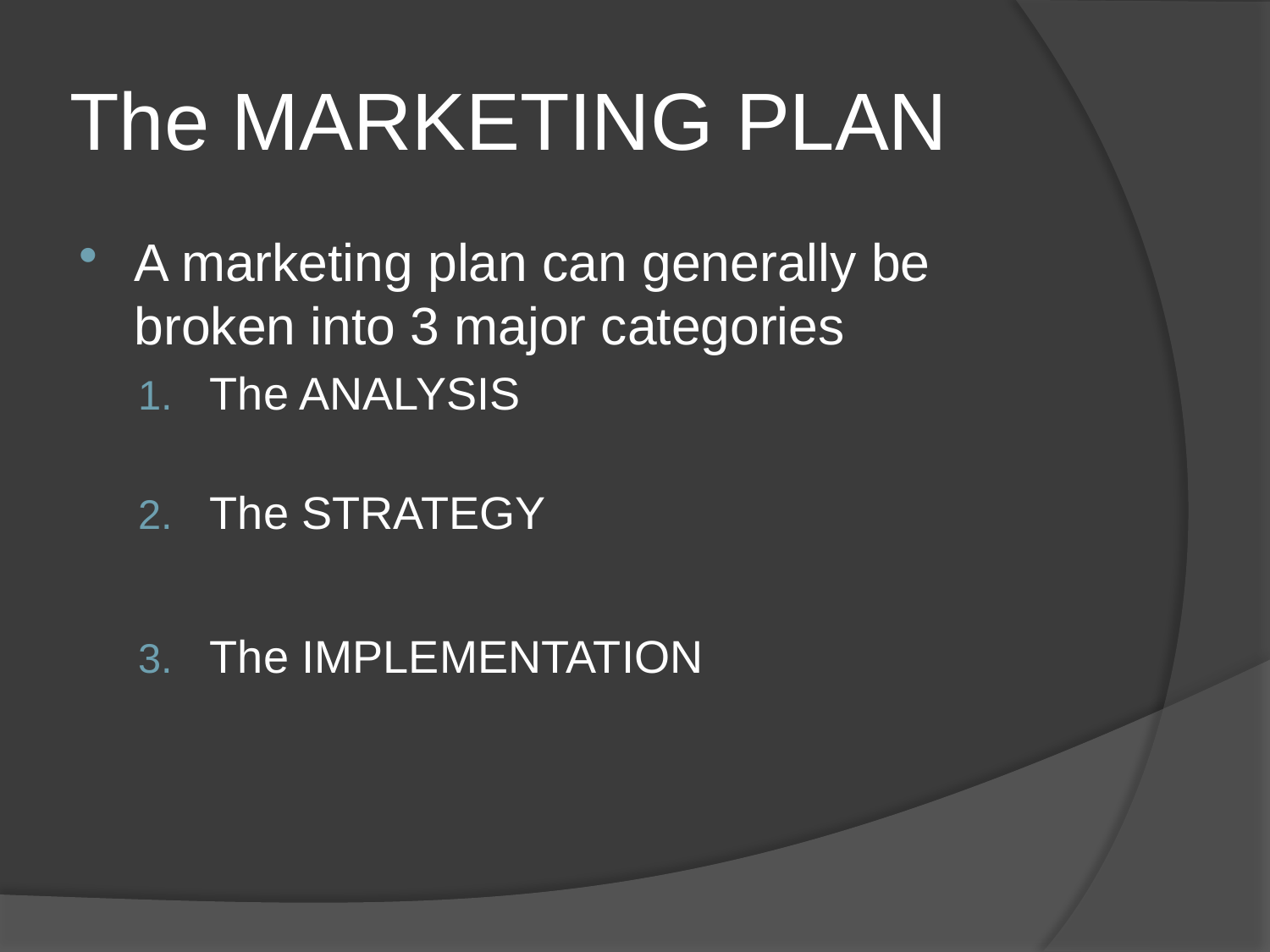

# The MARKETING PLAN
A marketing plan can generally be broken into 3 major categories
The ANALYSIS
The STRATEGY

The IMPLEMENTATION